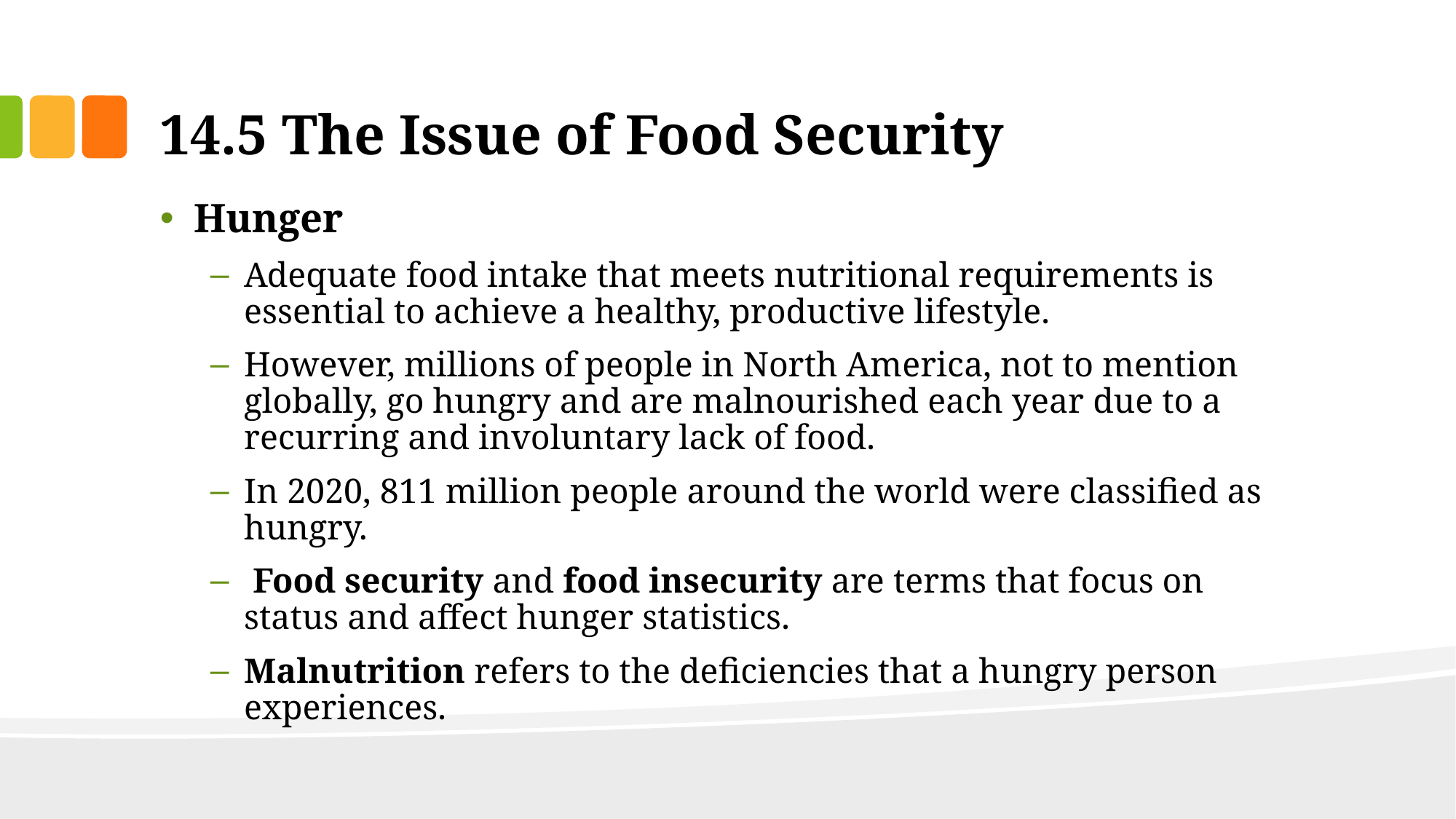

# 14.5 The Issue of Food Security
Hunger
Adequate food intake that meets nutritional requirements is essential to achieve a healthy, productive lifestyle.
However, millions of people in North America, not to mention globally, go hungry and are malnourished each year due to a recurring and involuntary lack of food.
In 2020, 811 million people around the world were classified as hungry.
 Food security and food insecurity are terms that focus on status and affect hunger statistics.
Malnutrition refers to the deficiencies that a hungry person experiences.